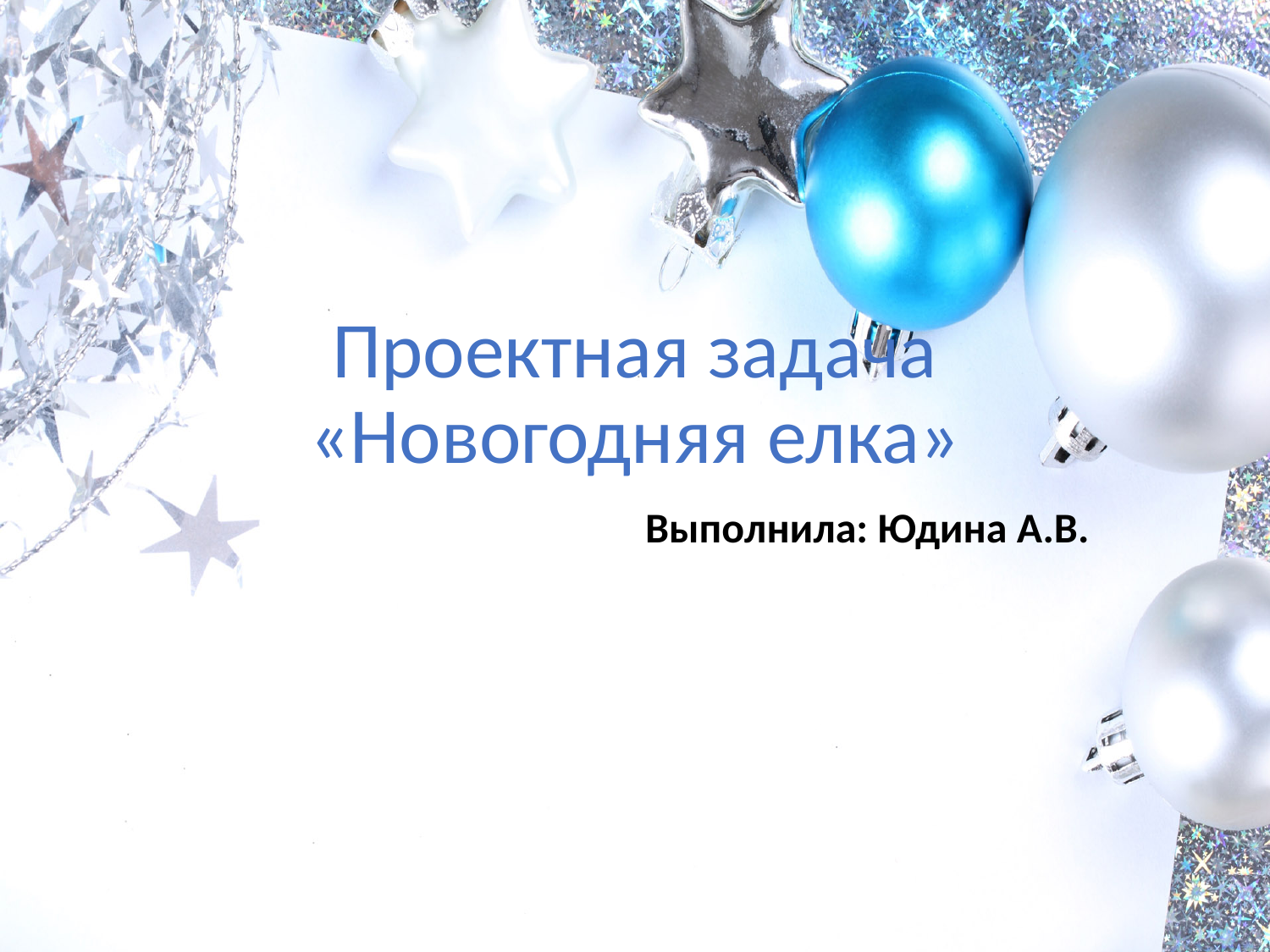

# Проектная задача «Новогодняя елка»
Выполнила: Юдина А.В.